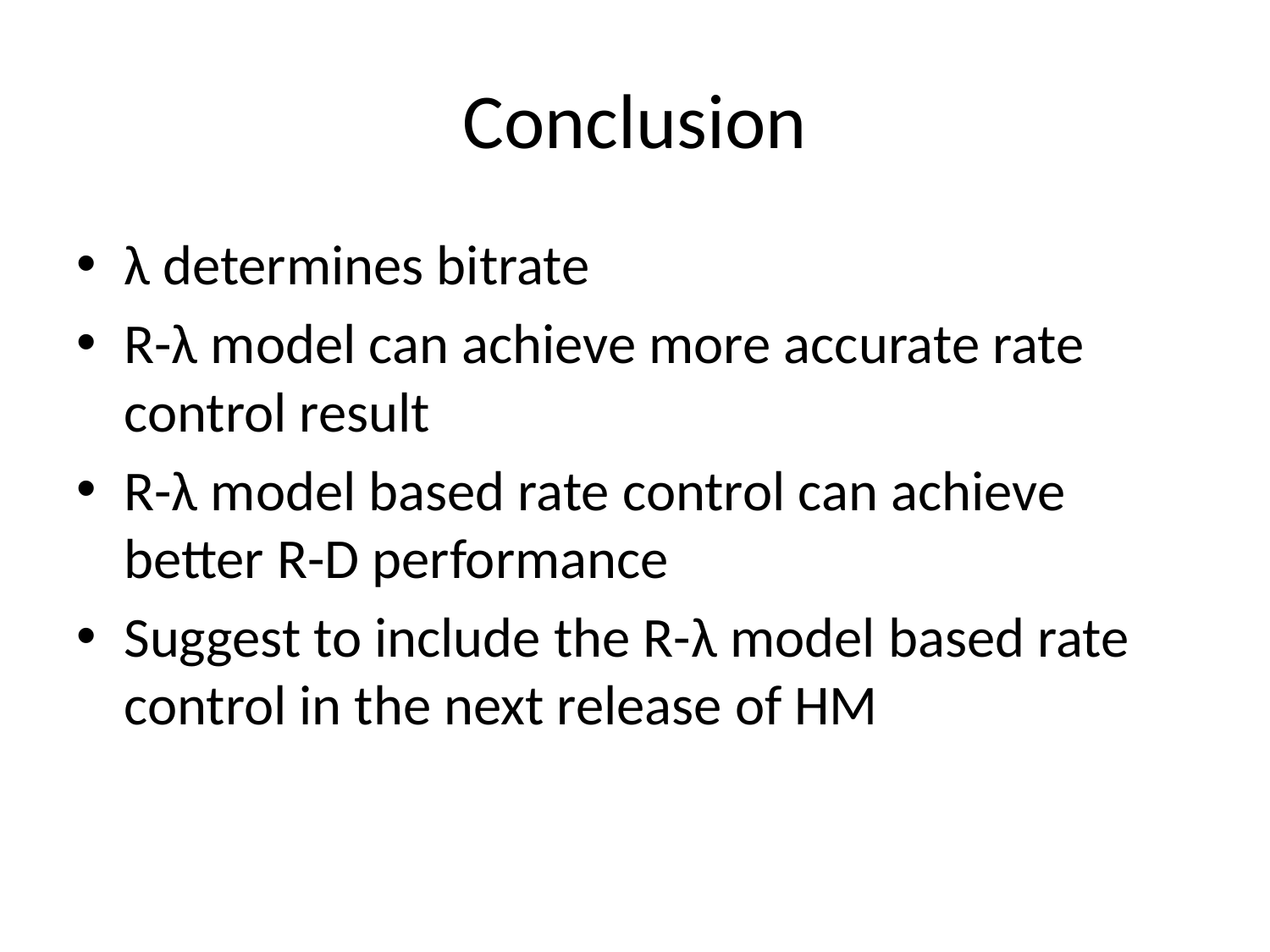

# Conclusion
λ determines bitrate
R-λ model can achieve more accurate rate control result
R-λ model based rate control can achieve better R-D performance
Suggest to include the R-λ model based rate control in the next release of HM